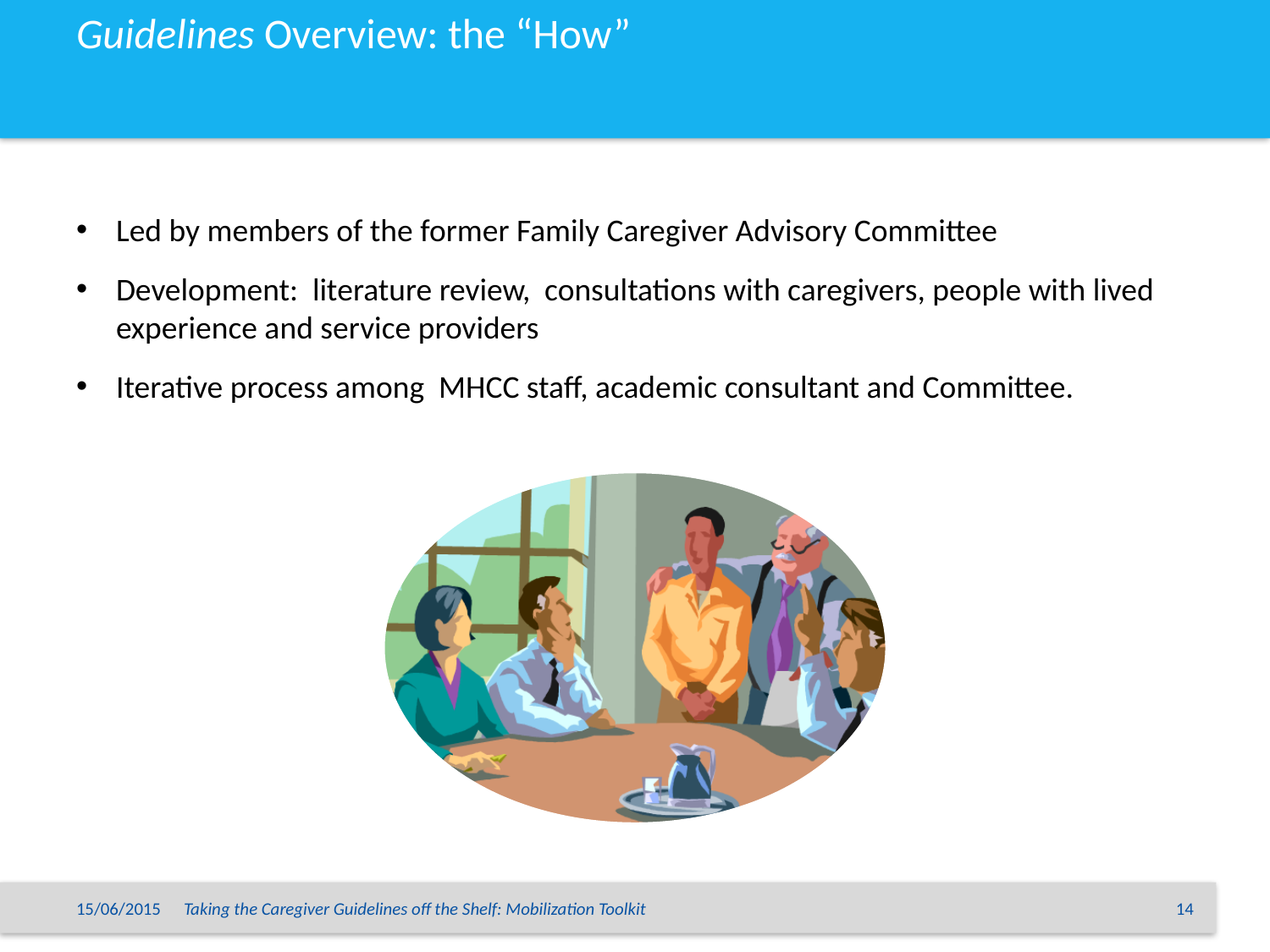

# Guidelines Overview: the “How”
Led by members of the former Family Caregiver Advisory Committee
Development:  literature review,  consultations with caregivers, people with lived experience and service providers
Iterative process among  MHCC staff, academic consultant and Committee.

15/06/2015
Taking the Caregiver Guidelines off the Shelf: Mobilization Toolkit
14